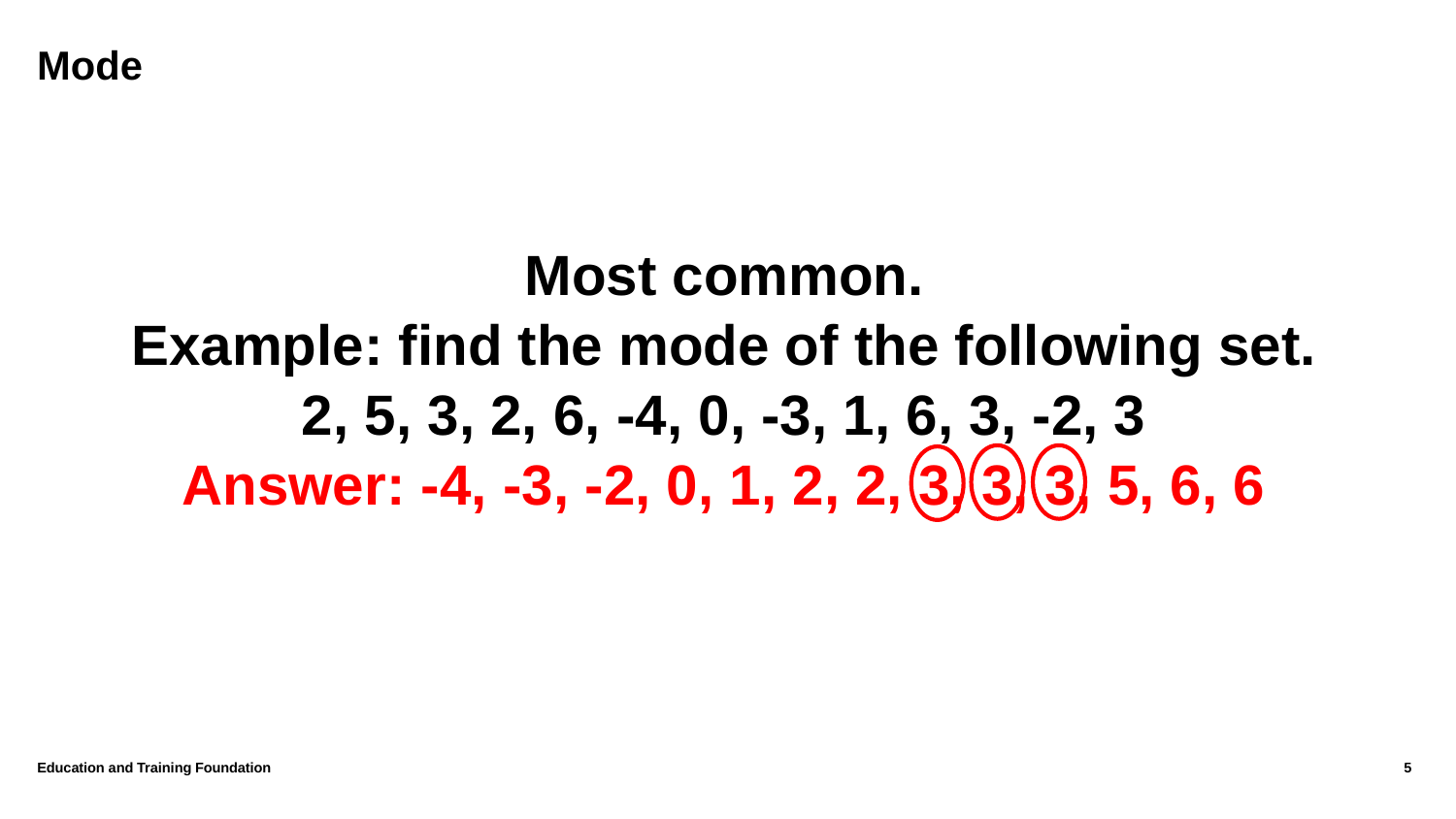

# Mode
Most common.
Example: find the mode of the following set.
2, 5, 3, 2, 6, -4, 0, -3, 1, 6, 3, -2, 3
Answer: -4, -3, -2, 0, 1, 2, 2, 3, 3, 3, 5, 6, 6

Education and Training Foundation
5